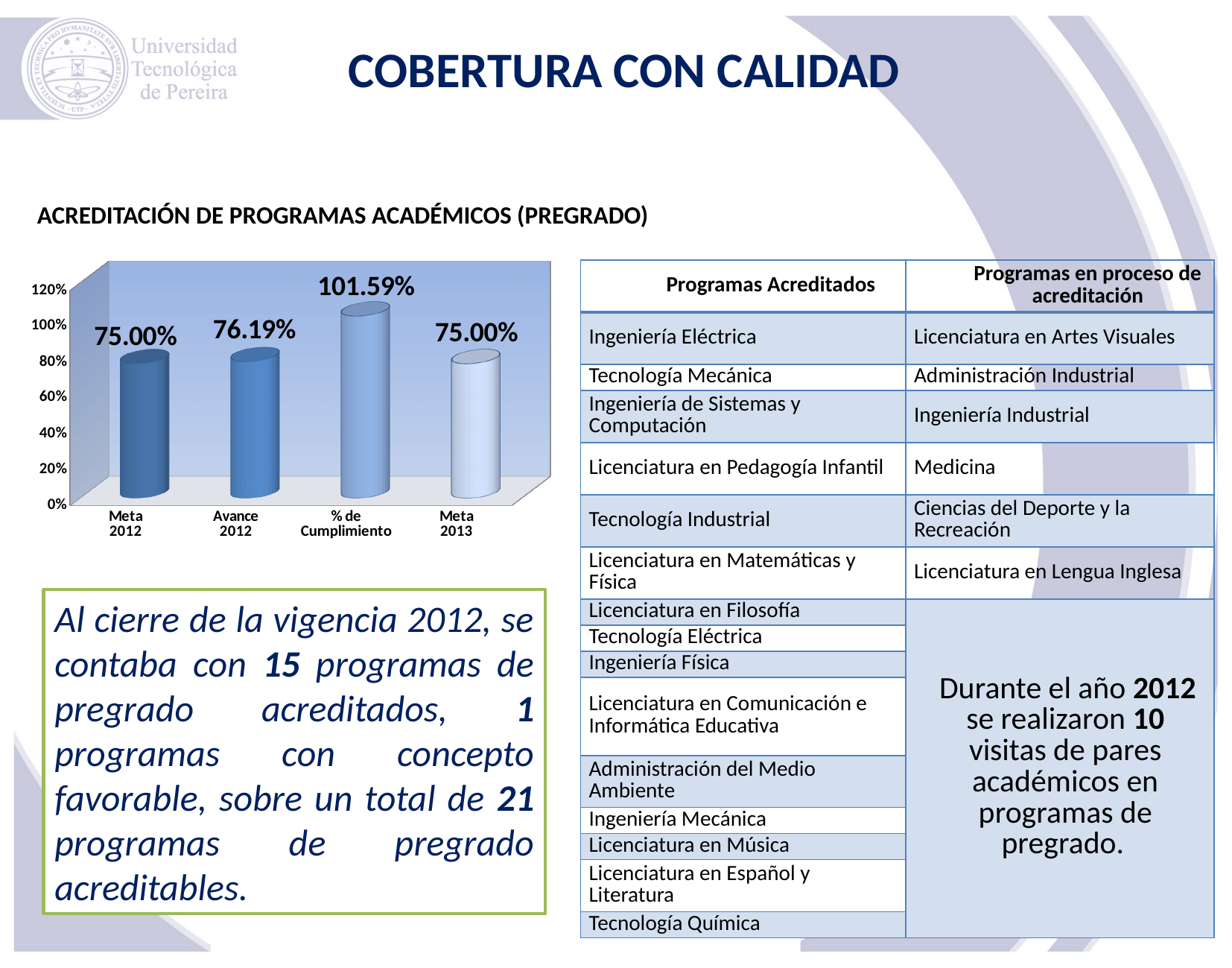

COBERTURA CON CALIDAD
Acreditación de programas académicos (pregrado)

[unsupported chart]

| Programas Acreditados | Programas en proceso de acreditación |
| --- | --- |
| Ingeniería Eléctrica | Licenciatura en Artes Visuales |
| Tecnología Mecánica | Administración Industrial |
| Ingeniería de Sistemas y Computación | Ingeniería Industrial |
| Licenciatura en Pedagogía Infantil | Medicina |
| Tecnología Industrial | Ciencias del Deporte y la Recreación |
| Licenciatura en Matemáticas y Física | Licenciatura en Lengua Inglesa |
| Licenciatura en Filosofía | Durante el año 2012 se realizaron 10 visitas de pares académicos en programas de pregrado. |
| Tecnología Eléctrica |  |
| Ingeniería Física |  |
| Licenciatura en Comunicación e Informática Educativa |  |
| Administración del Medio Ambiente |  |
| Ingeniería Mecánica |  |
| Licenciatura en Música |  |
| Licenciatura en Español y Literatura |  |
| Tecnología Química |  |
Al cierre de la vigencia 2012, se contaba con 15 programas de pregrado acreditados, 1 programas con concepto favorable, sobre un total de 21 programas de pregrado acreditables.